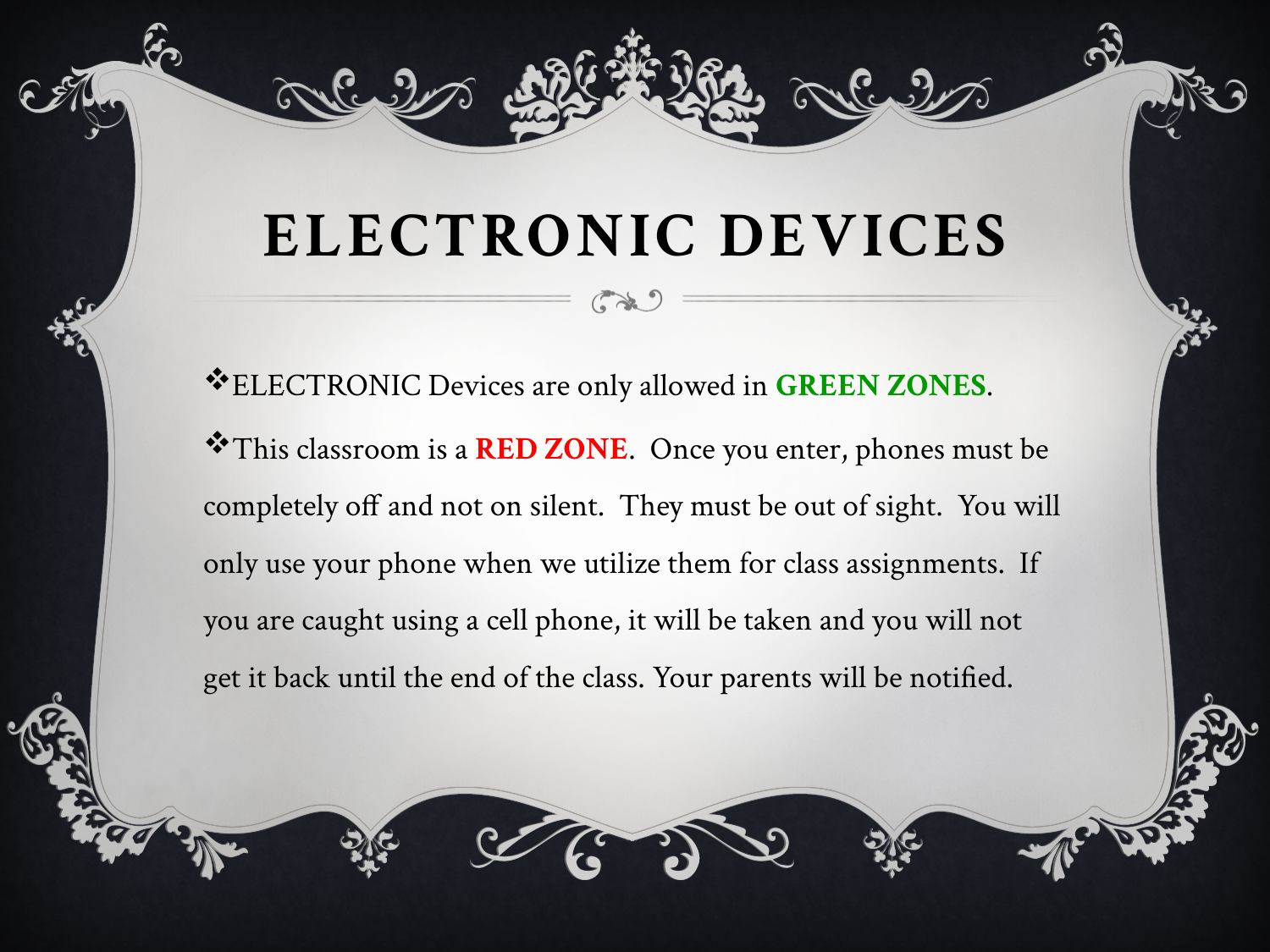

# Electronic Devices
ELECTRONIC Devices are only allowed in GREEN ZONES.
This classroom is a RED ZONE.  Once you enter, phones must be completely off and not on silent.  They must be out of sight.  You will only use your phone when we utilize them for class assignments.  If you are caught using a cell phone, it will be taken and you will not get it back until the end of the class. Your parents will be notified.